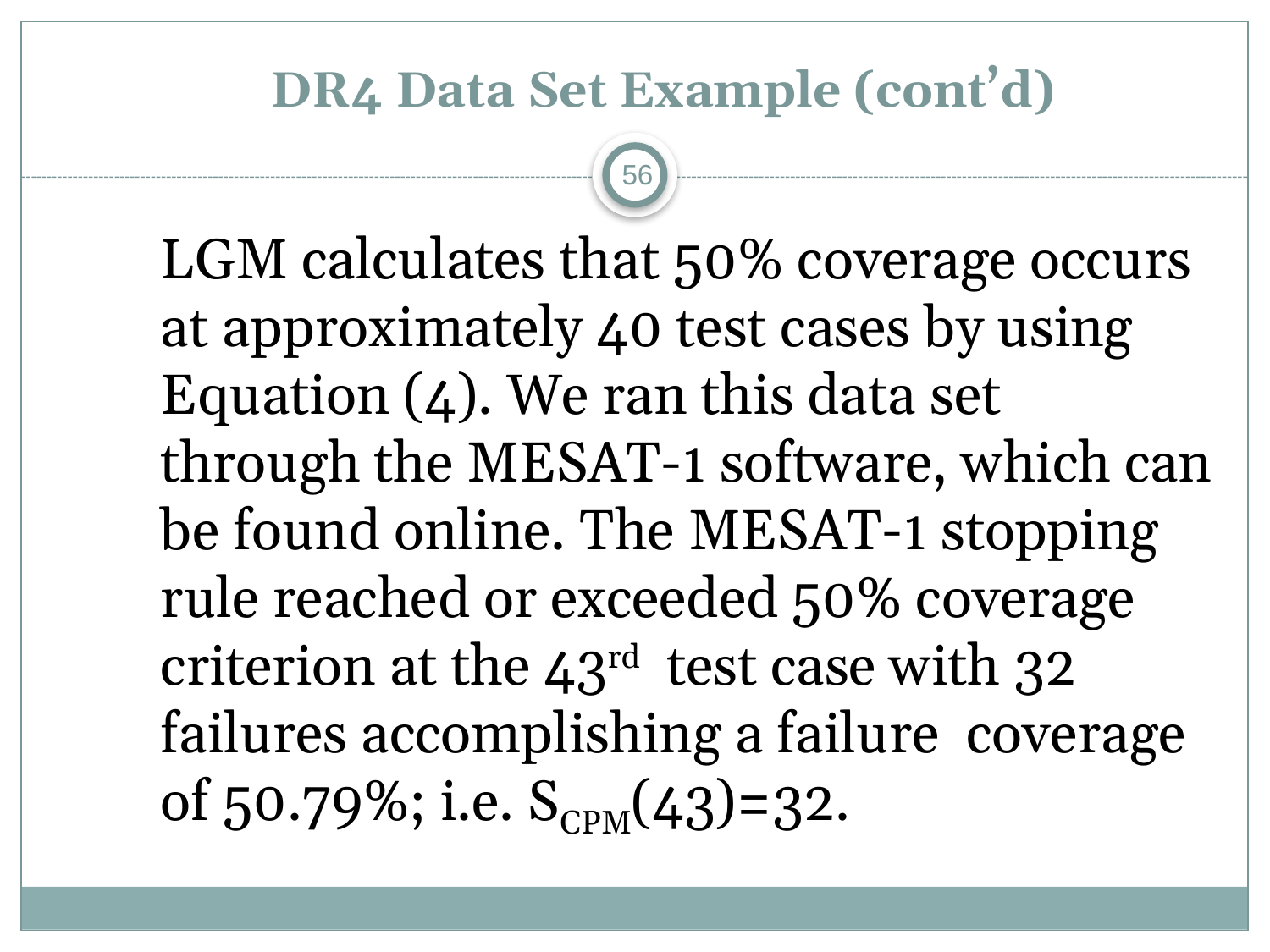

# DR4 Data Set Example (cont’d)
56
LGM calculates that 50% coverage occurs at approximately 40 test cases by using Equation (4). We ran this data set through the MESAT-1 software, which can be found online. The MESAT-1 stopping rule reached or exceeded 50% coverage criterion at the 43rd  test case with 32 failures accomplishing a failure  coverage of 50.79%; i.e. SCPM(43)=32.